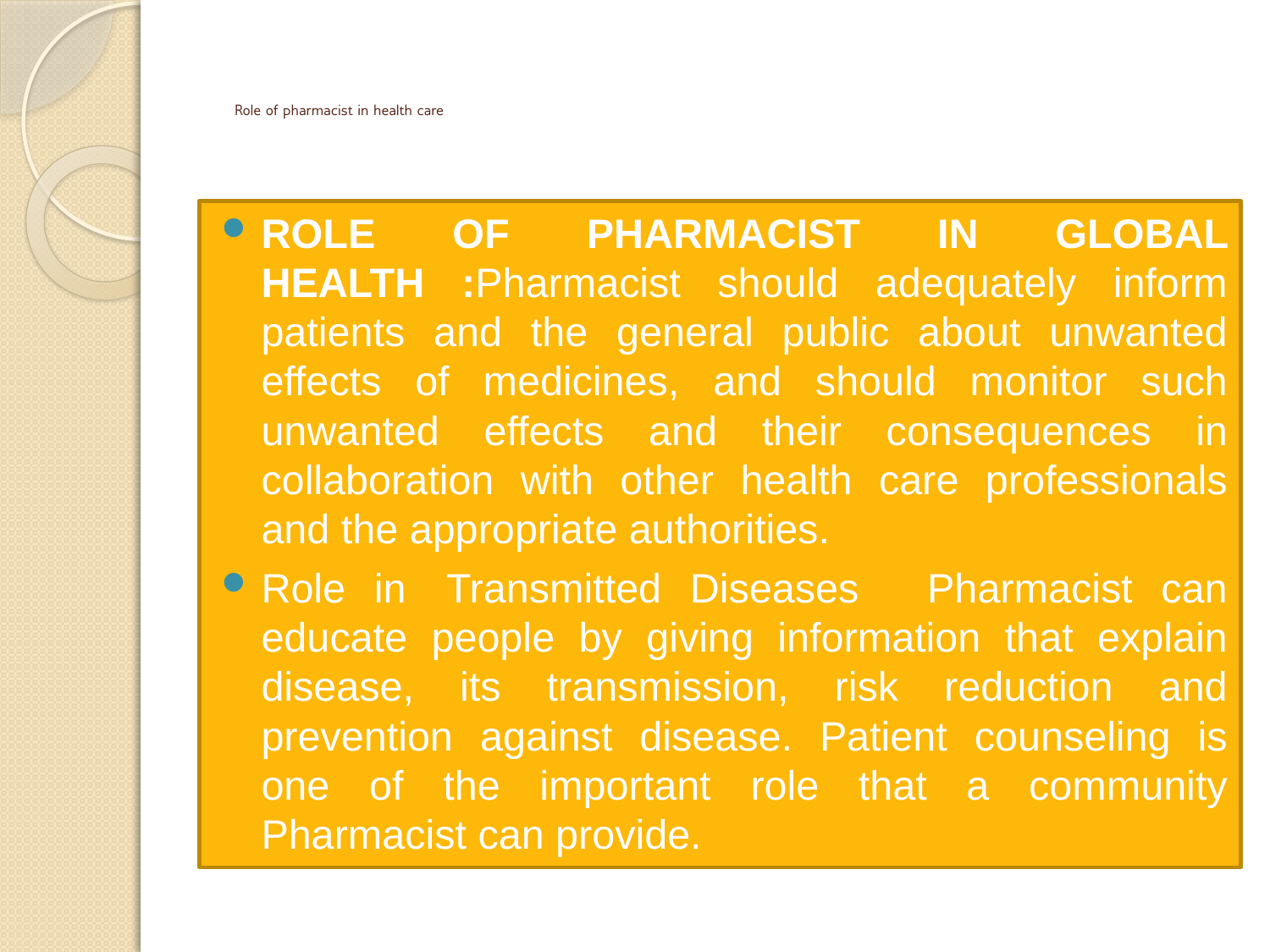

# Role of pharmacist in health care
ROLE OF PHARMACIST IN GLOBAL HEALTH :Pharmacist should adequately inform patients and the general public about unwanted effects of medicines, and should monitor such unwanted effects and their consequences in collaboration with other health care professionals and the appropriate authorities.
Role in  Transmitted Diseases   Pharmacist can educate people by giving information that explain disease, its transmission, risk reduction and prevention against disease. Patient counseling is one of the important role that a community Pharmacist can provide.